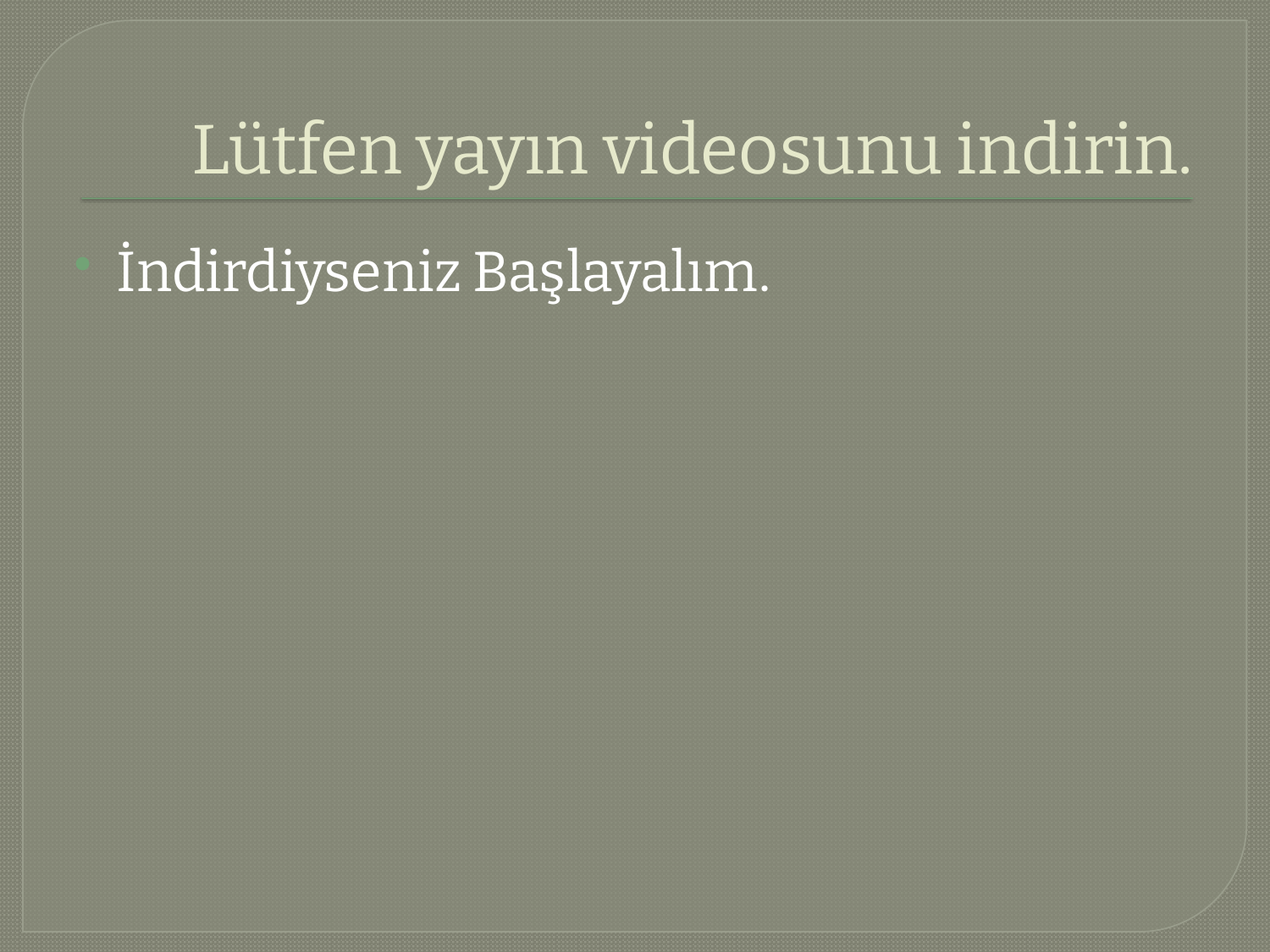

# Lütfen yayın videosunu indirin.
İndirdiyseniz Başlayalım.